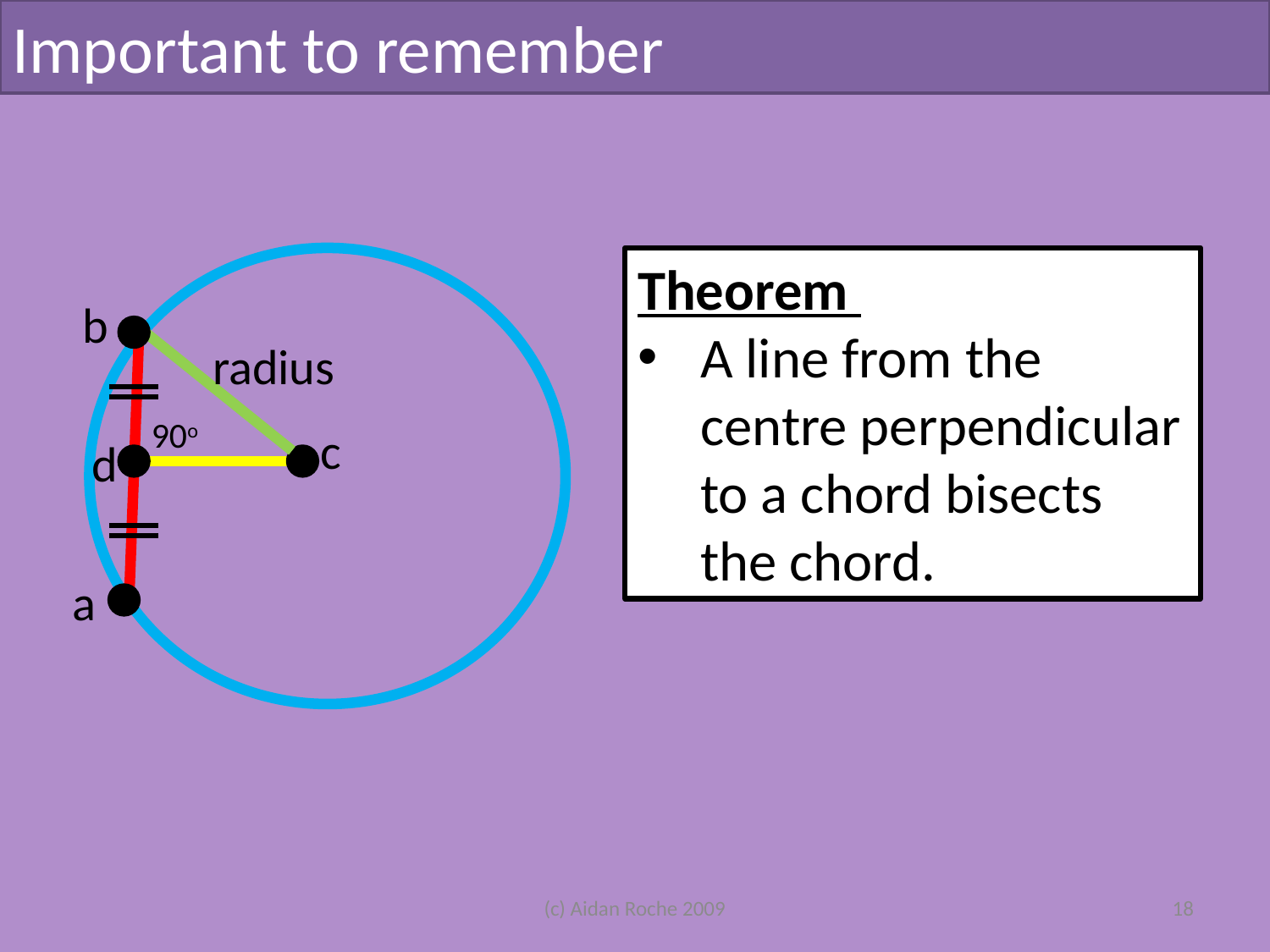

Important to remember

Theorem
A line from the centre perpendicular to a chord bisects the chord.
b

radius
90o
c
d

a

(c) Aidan Roche 2009
18